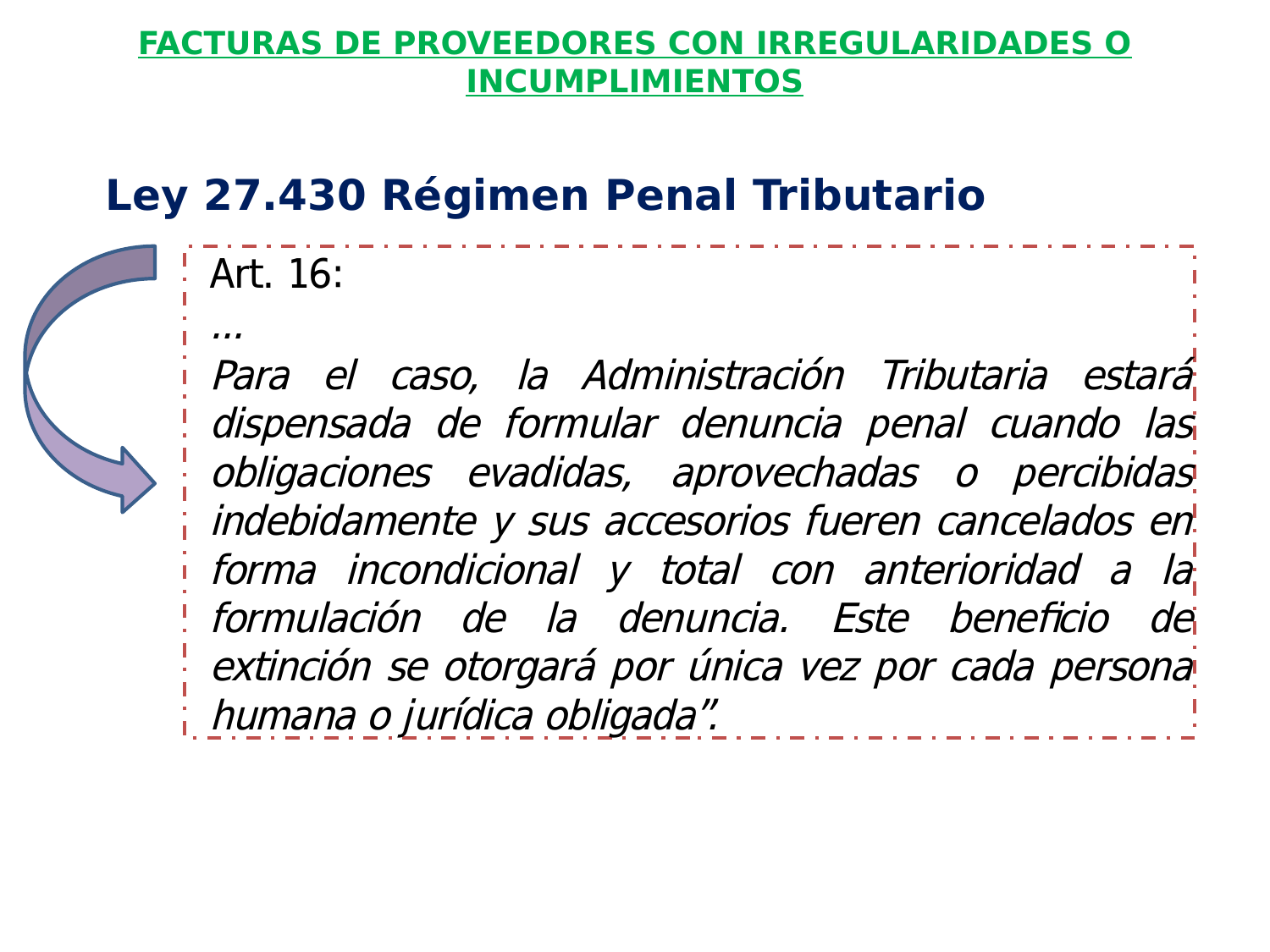

Facturas de Proveedores con Irregularidades o Incumplimientos
Ley 27.430 Régimen Penal Tributario

Art. 16:
…
Para el caso, la Administración Tributaria estará dispensada de formular denuncia penal cuando las obligaciones evadidas, aprovechadas o percibidas indebidamente y sus accesorios fueren cancelados en forma incondicional y total con anterioridad a la formulación de la denuncia. Este beneficio de extinción se otorgará por única vez por cada persona humana o jurídica obligada”.